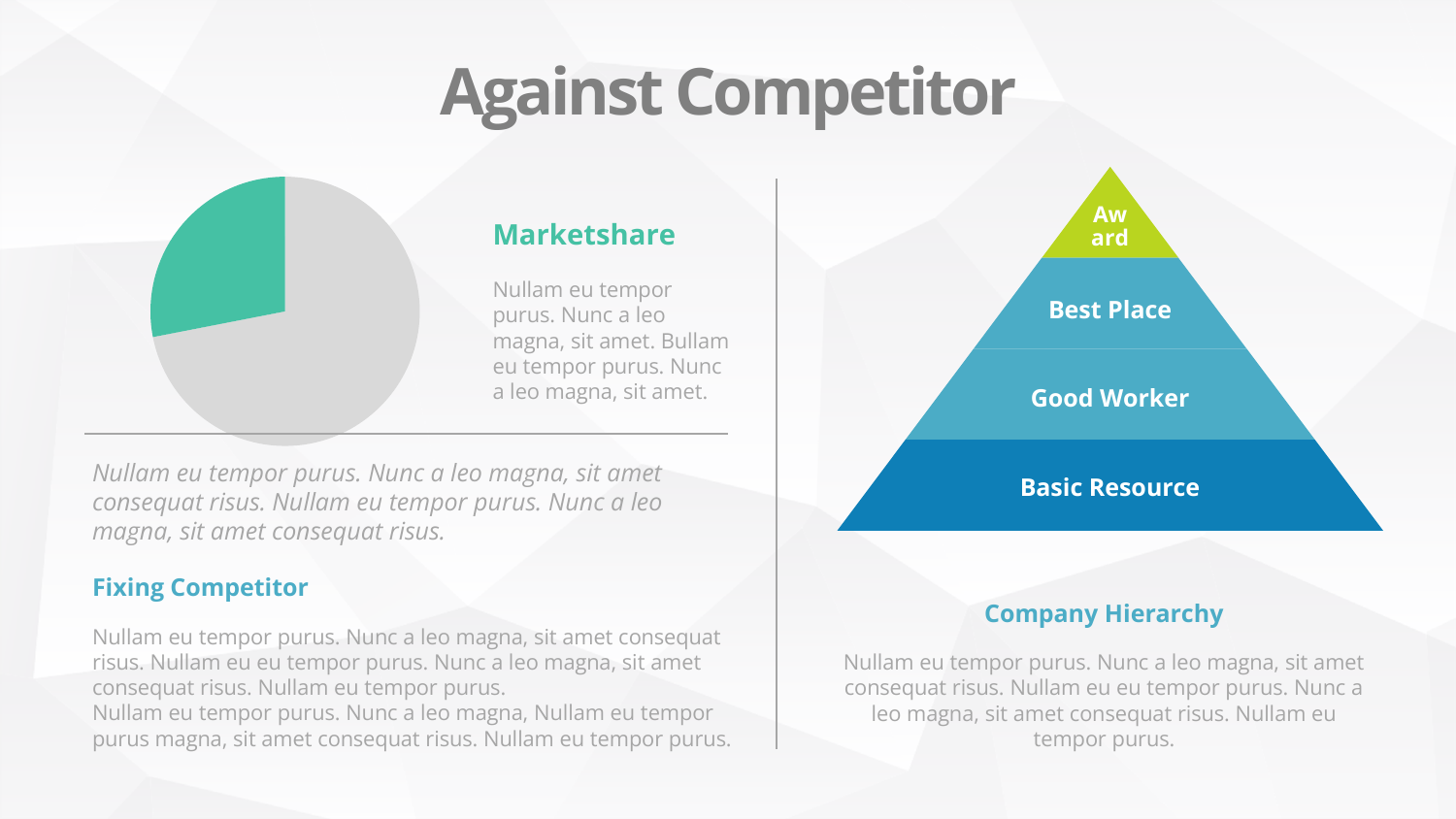

Against Competitor
Award
Best Place
Good Worker
Basic Resource

### Chart

| Category | Sales |
|---|---|
| 1st Qtr | 8.2 |
| 2nd Qtr | 3.2 |
Marketshare

Nullam eu tempor purus. Nunc a leo magna, sit amet. Bullam eu tempor purus. Nunc a leo magna, sit amet.
Nullam eu tempor purus. Nunc a leo magna, sit amet consequat risus. Nullam eu tempor purus. Nunc a leo magna, sit amet consequat risus.
Fixing Competitor

Nullam eu tempor purus. Nunc a leo magna, sit amet consequat risus. Nullam eu eu tempor purus. Nunc a leo magna, sit amet consequat risus. Nullam eu tempor purus.
Nullam eu tempor purus. Nunc a leo magna, Nullam eu tempor purus magna, sit amet consequat risus. Nullam eu tempor purus.
Company Hierarchy

Nullam eu tempor purus. Nunc a leo magna, sit amet consequat risus. Nullam eu eu tempor purus. Nunc a leo magna, sit amet consequat risus. Nullam eu tempor purus.